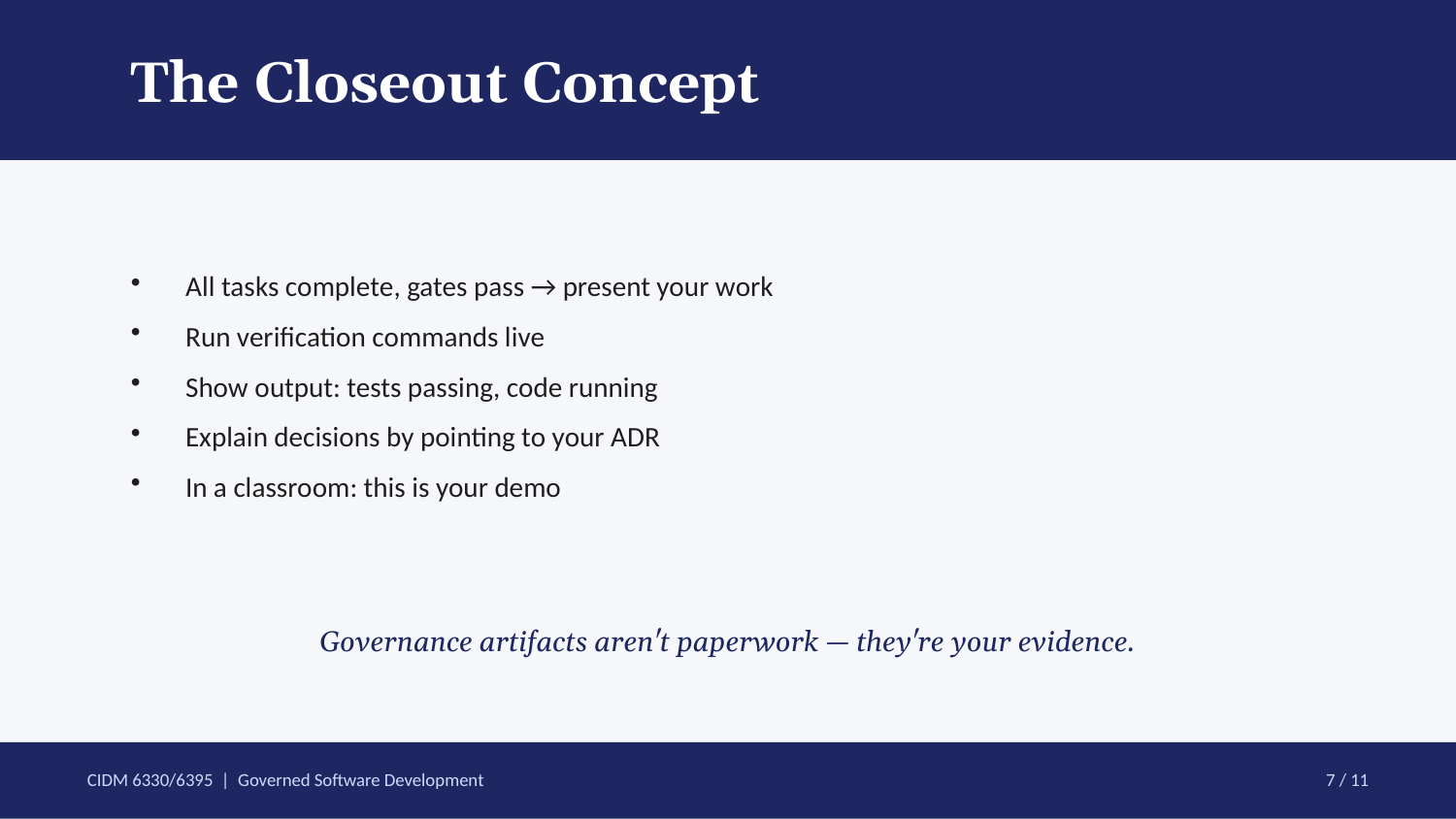

The Closeout Concept
All tasks complete, gates pass → present your work
Run verification commands live
Show output: tests passing, code running
Explain decisions by pointing to your ADR
In a classroom: this is your demo
Governance artifacts aren't paperwork — they're your evidence.

CIDM 6330/6395  |  Governed Software Development
7 / 11